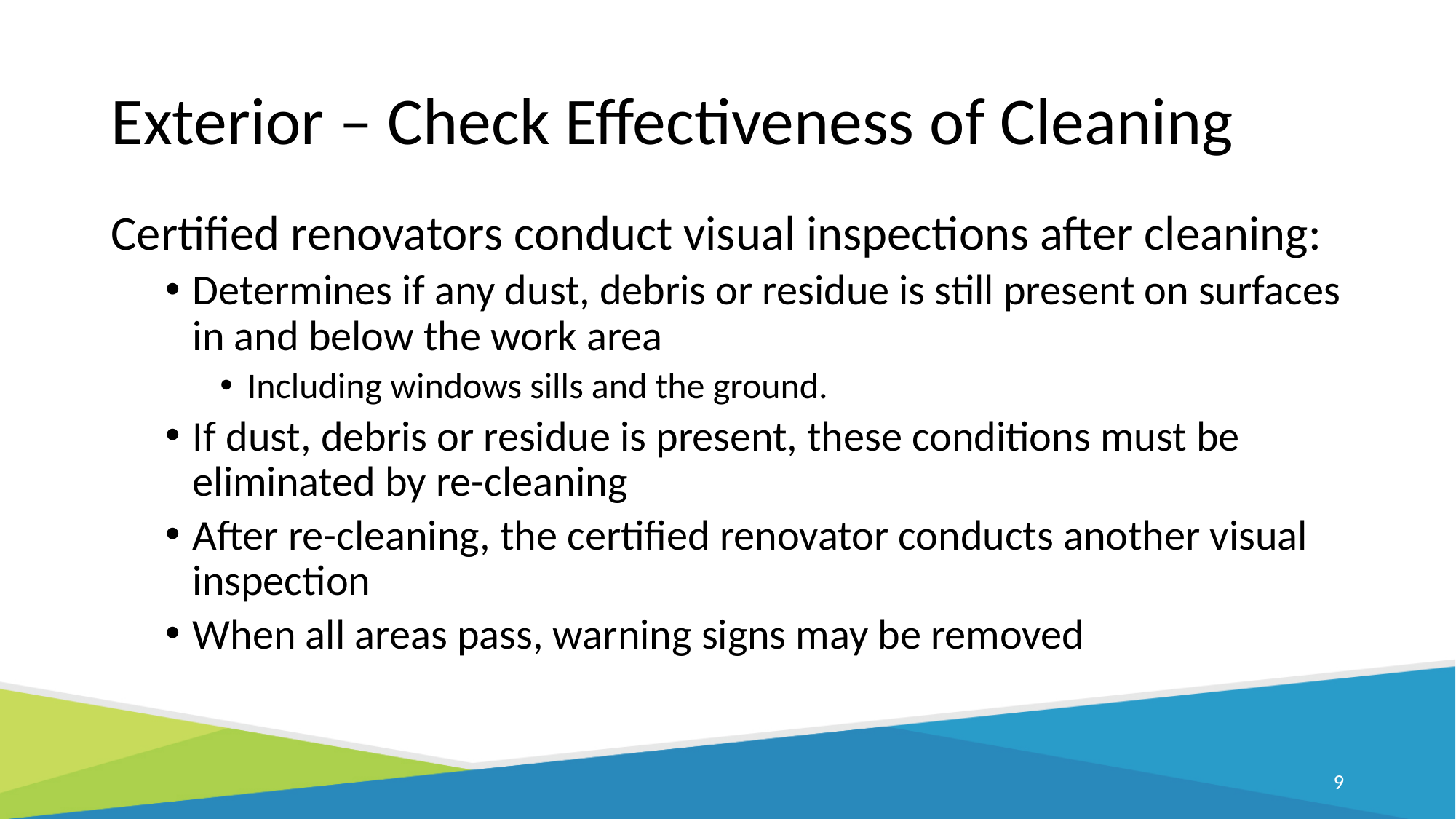

# Exterior – Check Effectiveness of Cleaning
Certified renovators conduct visual inspections after cleaning:
Determines if any dust, debris or residue is still present on surfaces in and below the work area
Including windows sills and the ground.
If dust, debris or residue is present, these conditions must be eliminated by re-cleaning
After re-cleaning, the certified renovator conducts another visual inspection
When all areas pass, warning signs may be removed
9